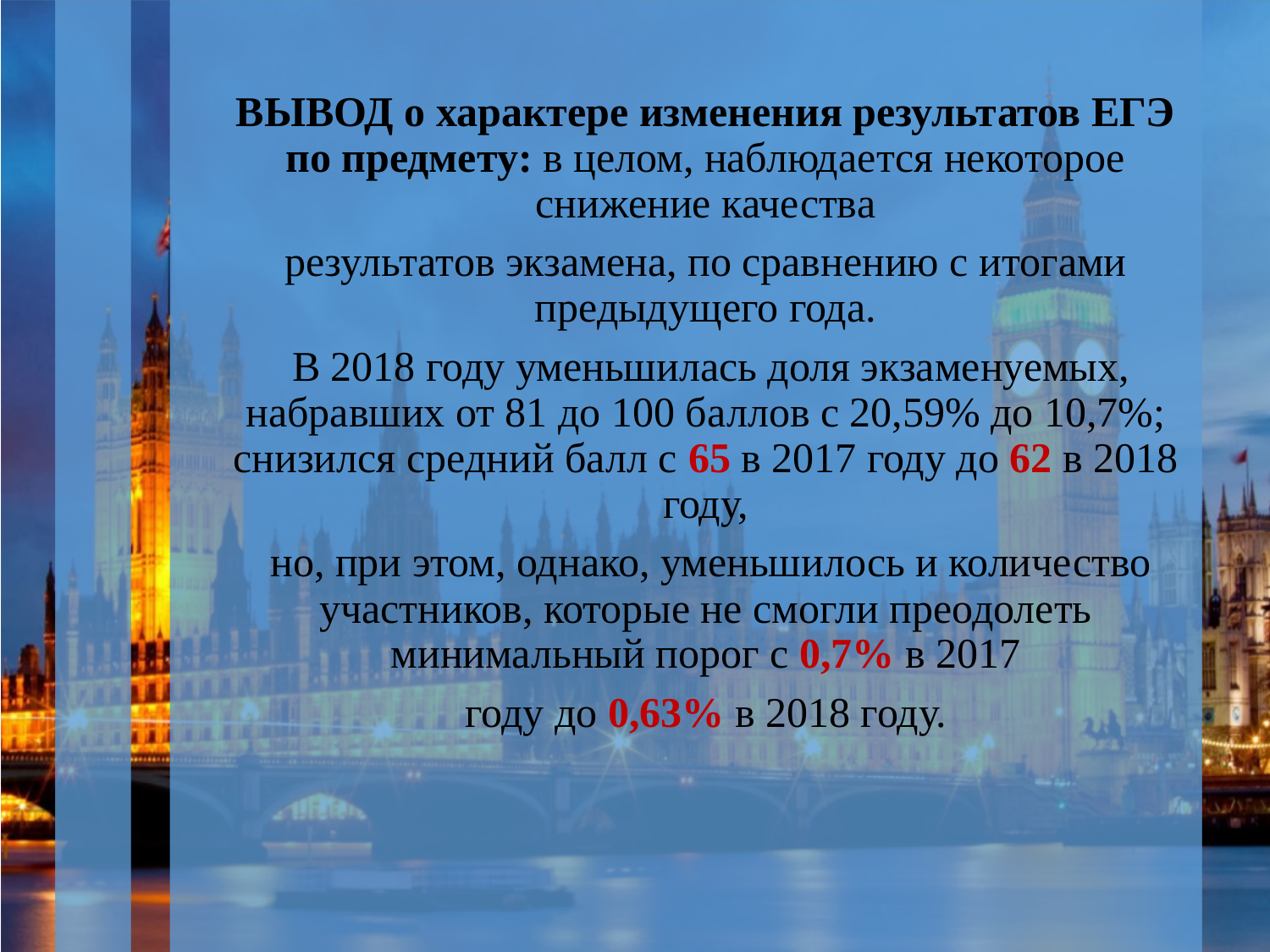

ВЫВОД о характере изменения результатов ЕГЭ по предмету: в целом, наблюдается некоторое снижение качества
результатов экзамена, по сравнению с итогами предыдущего года.
 В 2018 году уменьшилась доля экзаменуемых, набравших от 81 до 100 баллов с 20,59% до 10,7%; снизился средний балл с 65 в 2017 году до 62 в 2018 году,
 но, при этом, однако, уменьшилось и количество участников, которые не смогли преодолеть минимальный порог с 0,7% в 2017
году до 0,63% в 2018 году.